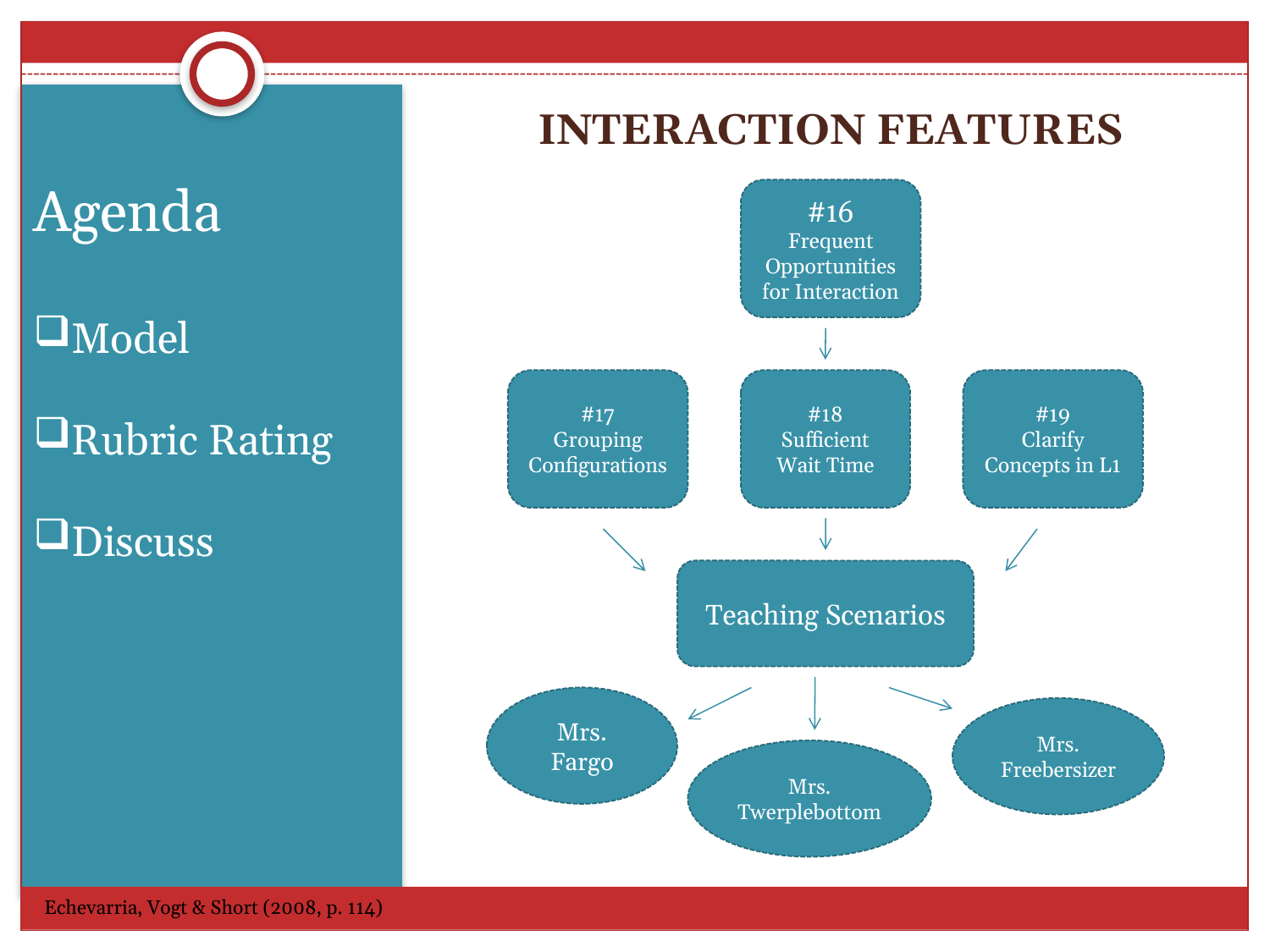

# INTERACTION FEATURES
Agenda

Model

Rubric Rating

Discuss

#16
Frequent Opportunities for Interaction
#17
Grouping
Configurations
#18
Sufficient
Wait Time
#19
Clarify Concepts in L1
Teaching Scenarios

Mrs. Fargo
Mrs. Freebersizer
Mrs. Twerplebottom
Echevarria, Vogt & Short (2008, p. 114)